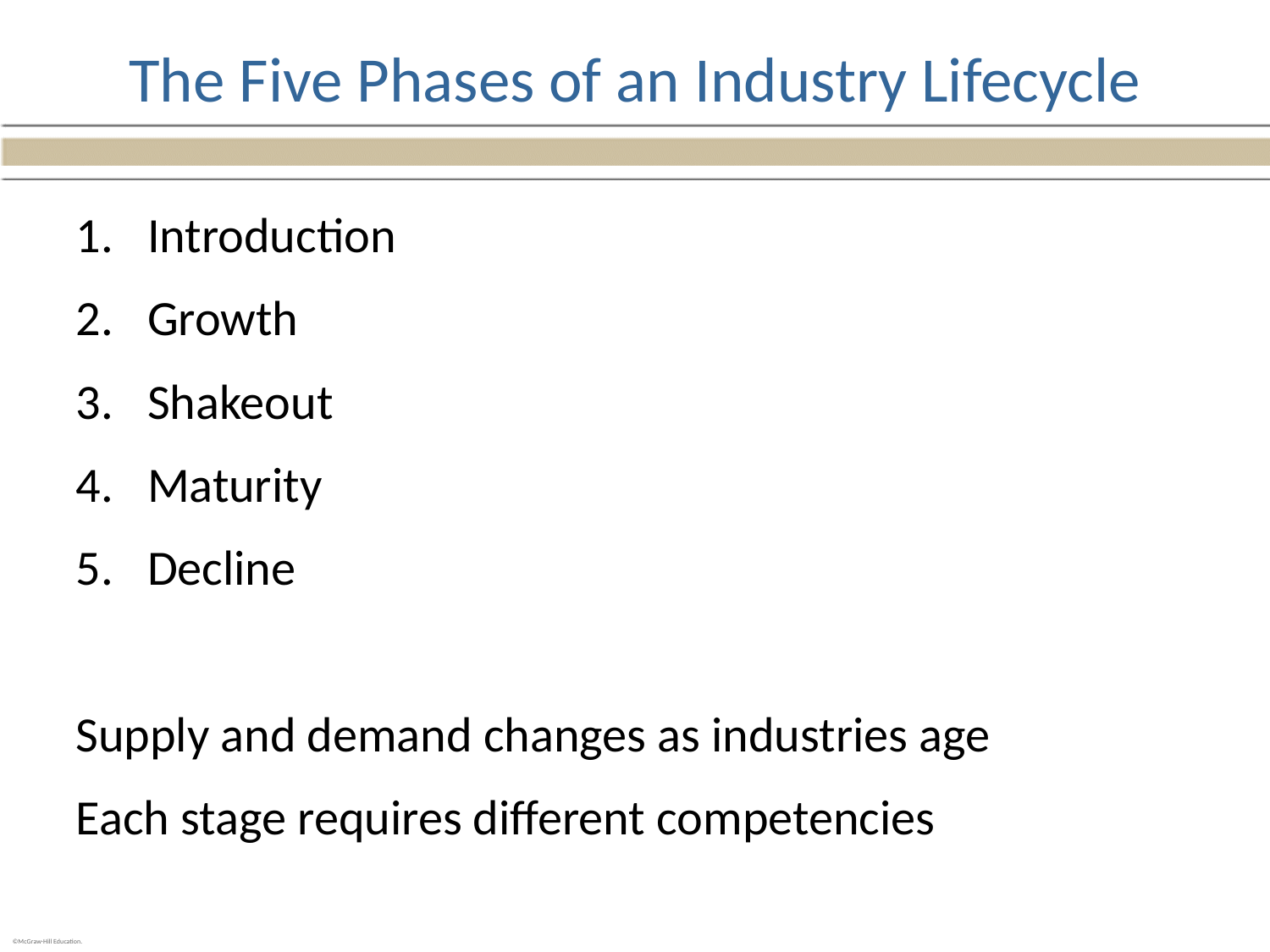

# The Five Phases of an Industry Lifecycle
Introduction
Growth
Shakeout
Maturity
Decline

Supply and demand changes as industries age
Each stage requires different competencies